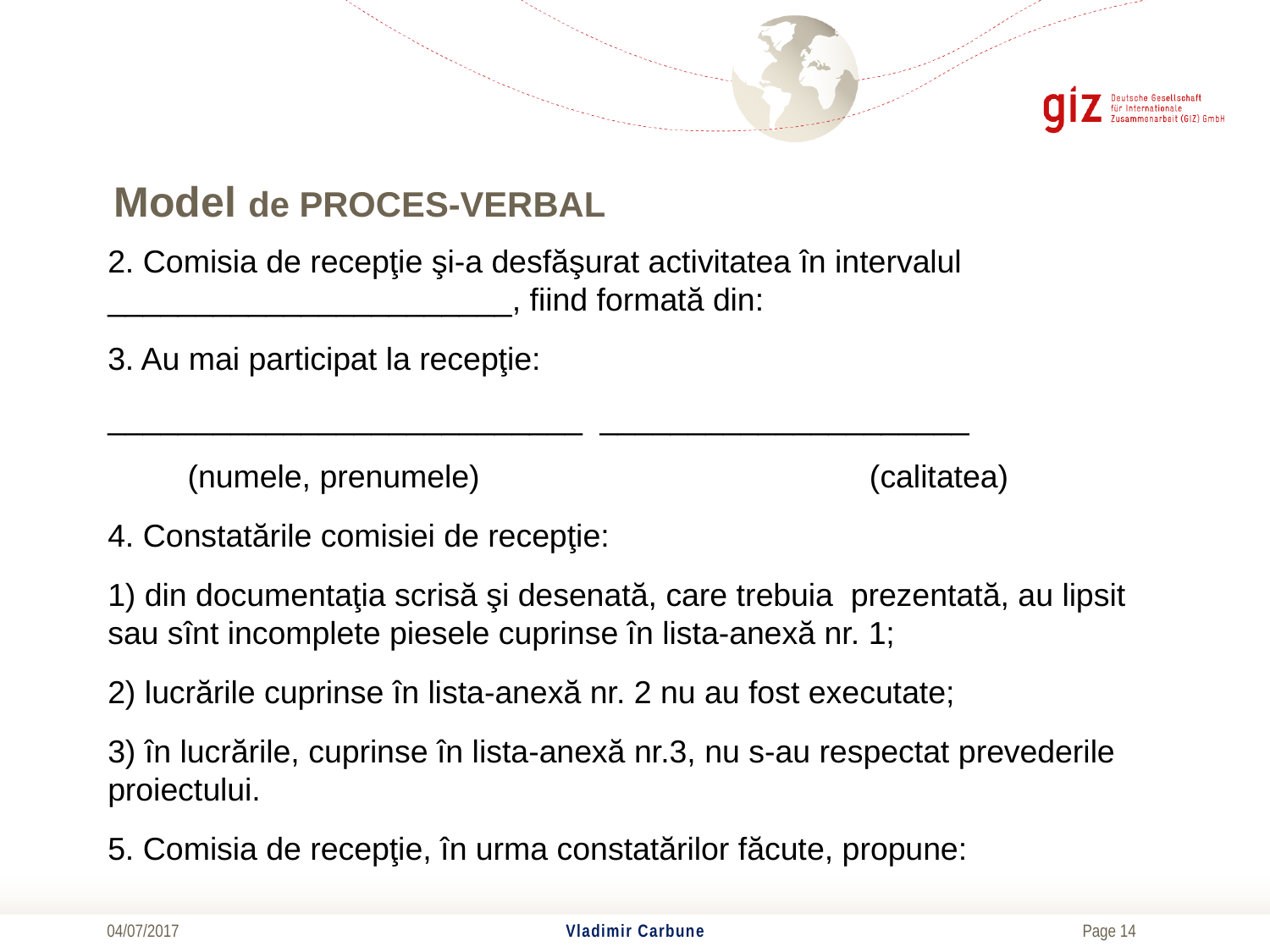

# Model de PROCES-VERBAL
2. Comisia de recepţie şi-a desfăşurat activitatea în intervalul _______________________, fiind formată din:
3. Au mai participat la recepţie:
___________________________  _____________________
         (numele, prenumele)                                            (calitatea)
4. Constatările comisiei de recepţie:
1) din documentaţia scrisă şi desenată, care trebuia  prezentată, au lipsit sau sînt incomplete piesele cuprinse în lista-anexă nr. 1;
2) lucrările cuprinse în lista-anexă nr. 2 nu au fost executate;
3) în lucrările, cuprinse în lista-anexă nr.3, nu s-au respectat prevederile proiectului.
5. Comisia de recepţie, în urma constatărilor făcute, propune:

04/07/2017
Vladimir Carbune